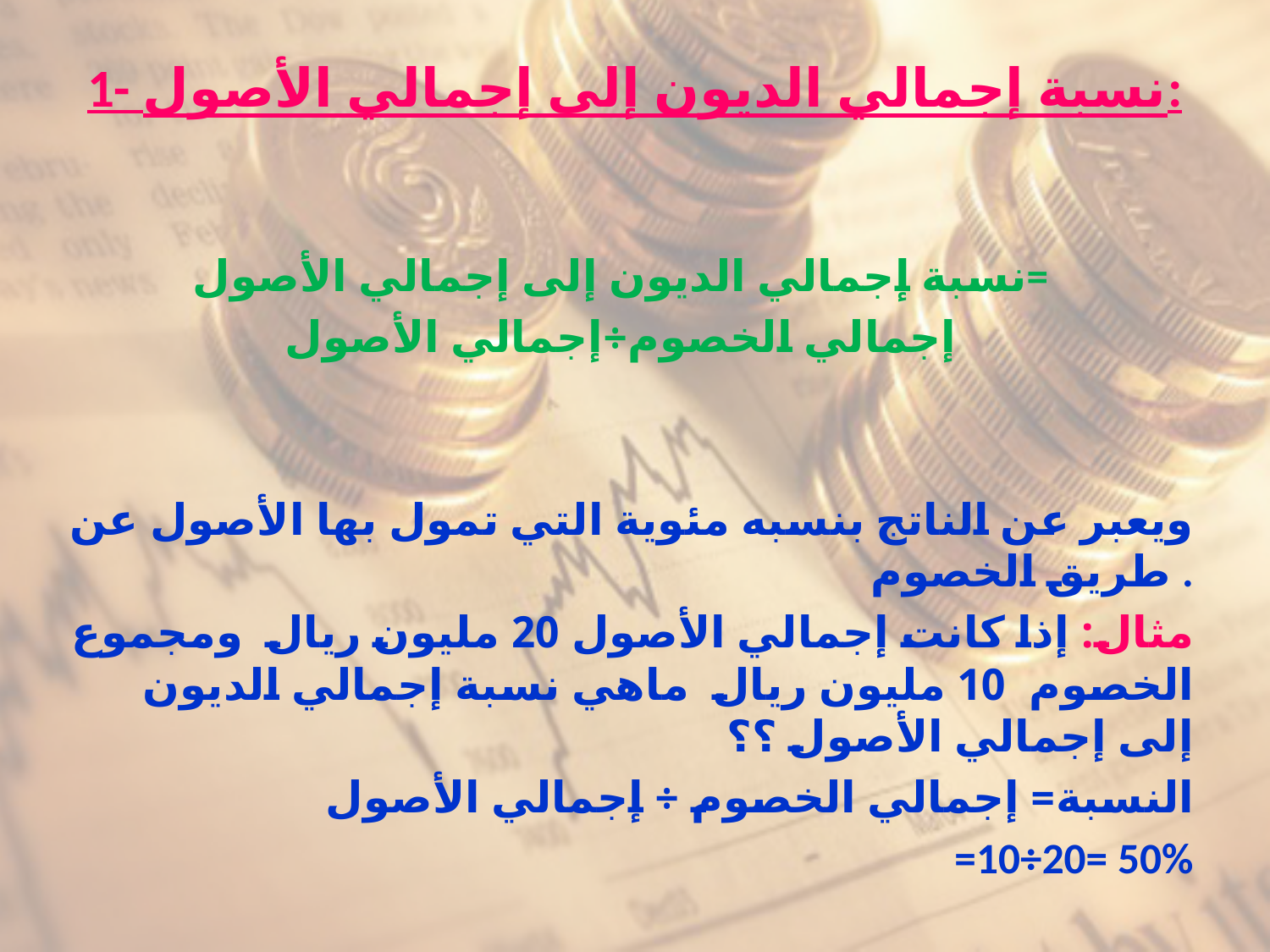

# 1- نسبة إجمالي الديون إلى إجمالي الأصول:
نسبة إجمالي الديون إلى إجمالي الأصول=
إجمالي الخصوم÷إجمالي الأصول

ويعبر عن الناتج بنسبه مئوية التي تمول بها الأصول عن طريق الخصوم .
مثال: إذا كانت إجمالي الأصول 20 مليون ريال  ومجموع الخصوم  10 مليون ريال  ماهي نسبة إجمالي الديون إلى إجمالي الأصول ؟؟
النسبة= إجمالي الخصوم ÷ إجمالي الأصول
=10÷20= 50%